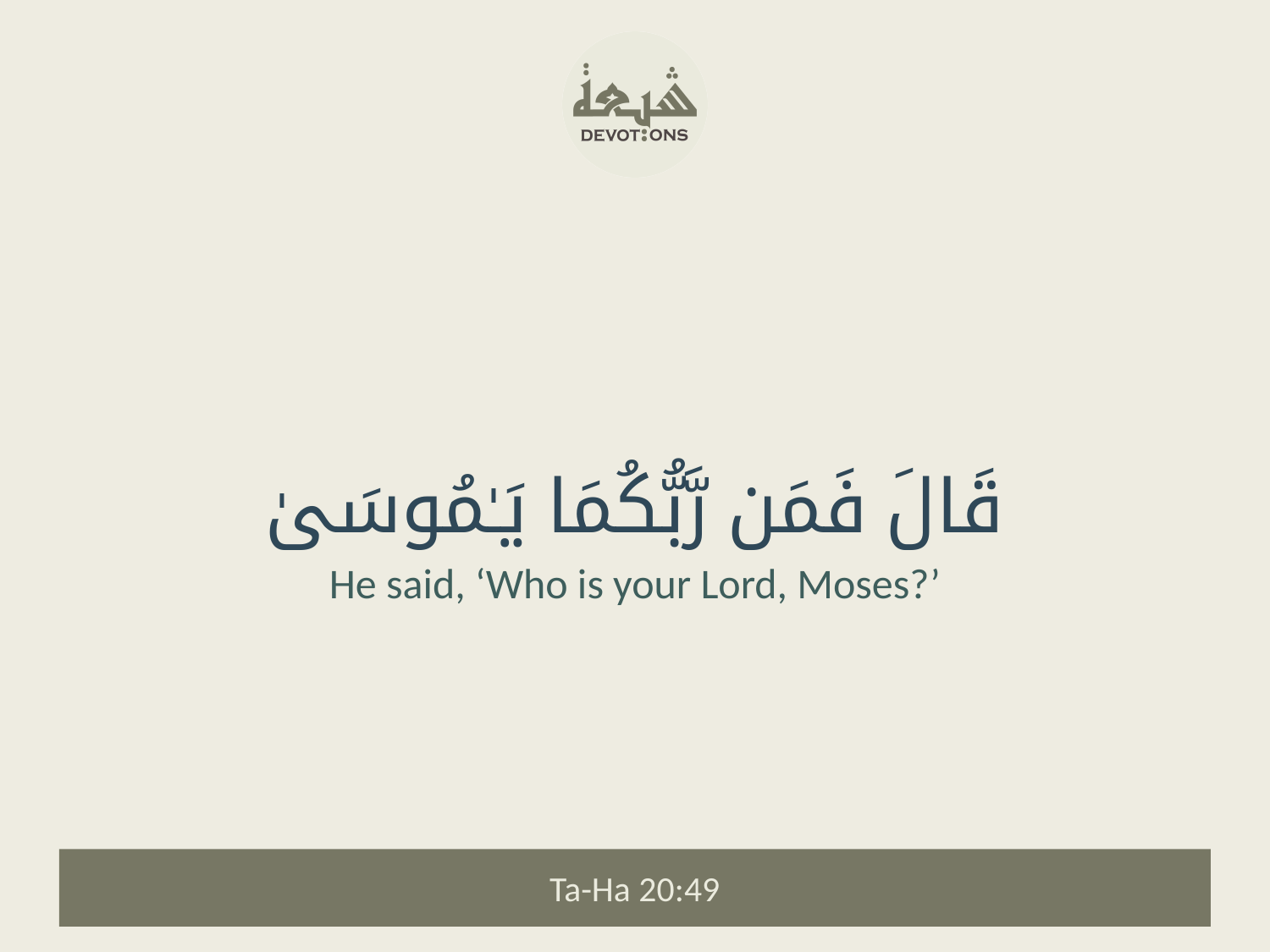

قَالَ فَمَن رَّبُّكُمَا يَـٰمُوسَىٰ
He said, ‘Who is your Lord, Moses?’
Ta-Ha 20:49